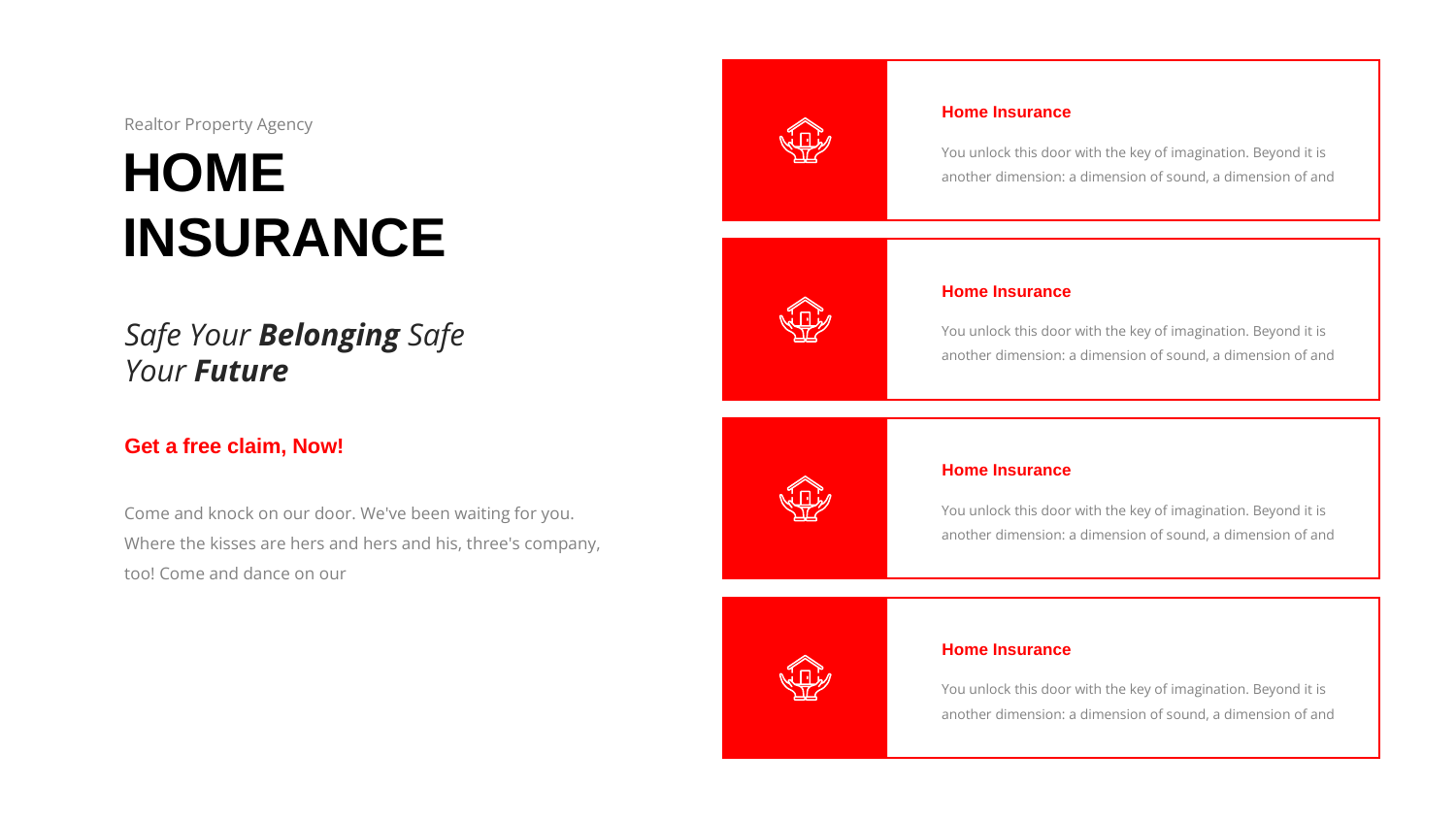

Home Insurance
Realtor Property Agency

You unlock this door with the key of imagination. Beyond it is another dimension: a dimension of sound, a dimension of and
HOME INSURANCE

Home Insurance

You unlock this door with the key of imagination. Beyond it is another dimension: a dimension of sound, a dimension of and
Safe Your Belonging Safe Your Future

Get a free claim, Now!
Home Insurance

Come and knock on our door. We've been waiting for you. Where the kisses are hers and hers and his, three's company, too! Come and dance on our
You unlock this door with the key of imagination. Beyond it is another dimension: a dimension of sound, a dimension of and

Home Insurance

You unlock this door with the key of imagination. Beyond it is another dimension: a dimension of sound, a dimension of and